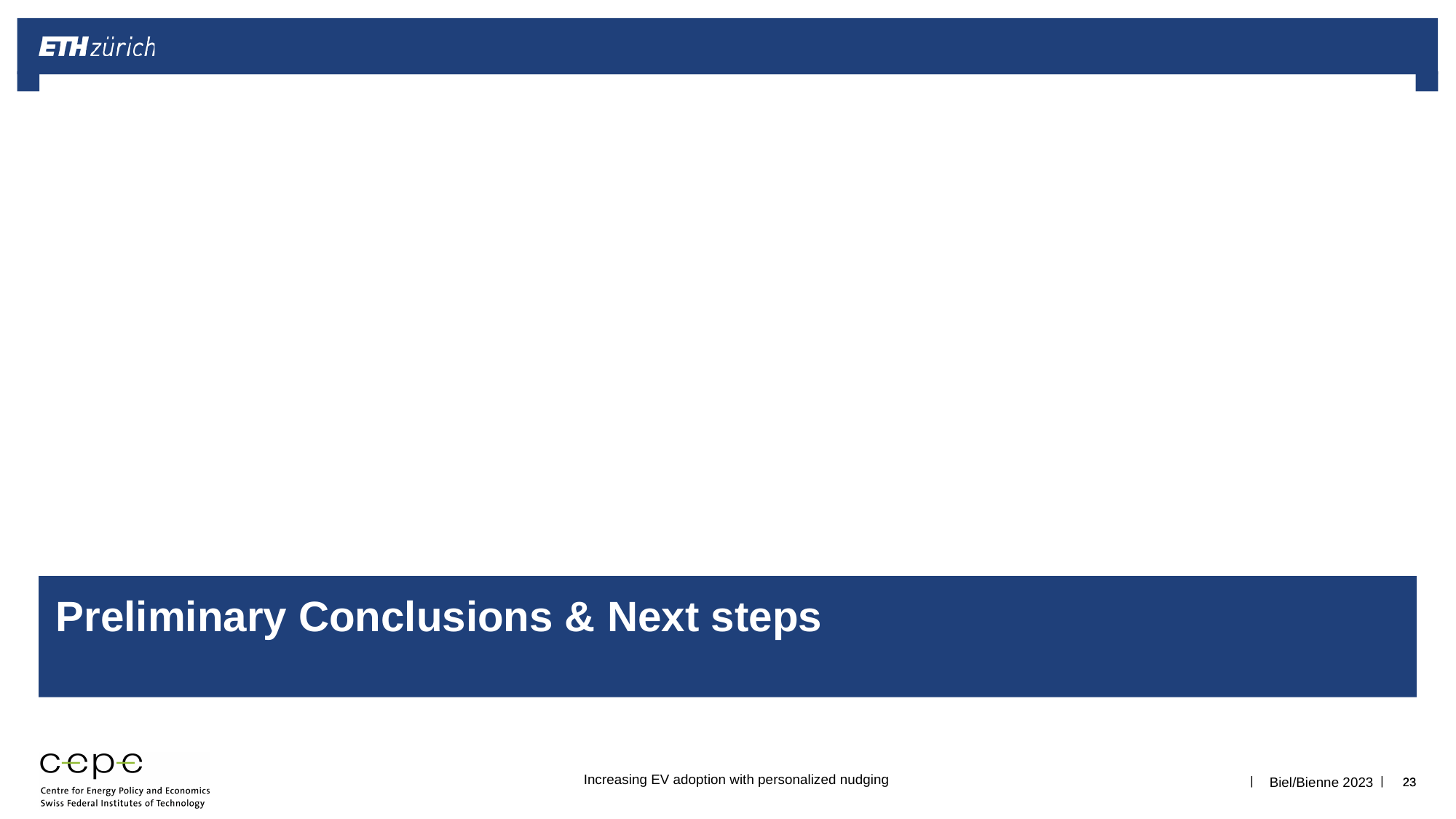

# Preliminary Conclusions & Next steps

23
23
Increasing EV adoption with personalized nudging
Biel/Bienne 2023